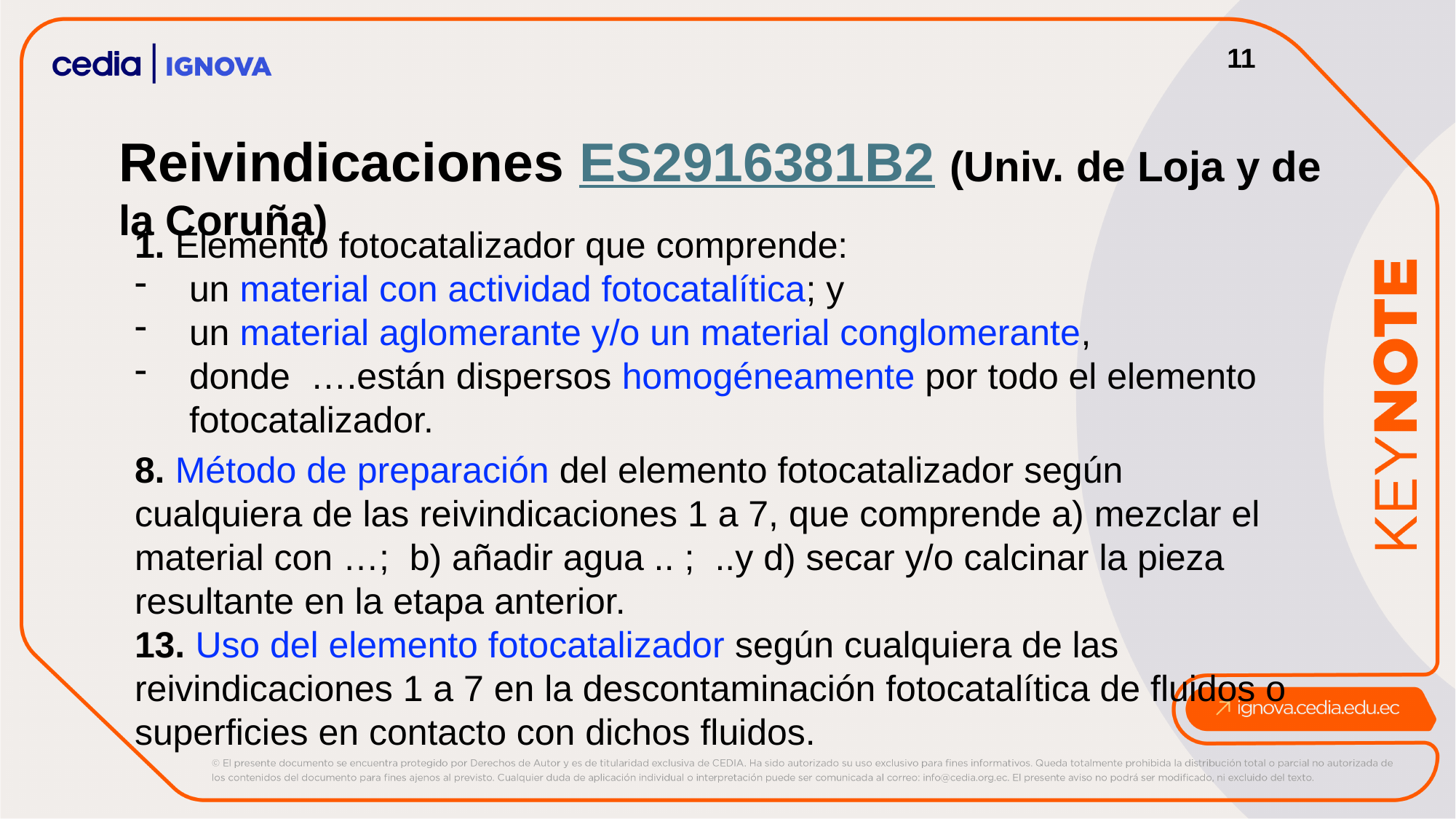

11
Reivindicaciones ES2916381B2 (Univ. de Loja y de la Coruña)
1. Elemento fotocatalizador que comprende:
un material con actividad fotocatalítica; y
un material aglomerante y/o un material conglomerante,
donde  ….están dispersos homogéneamente por todo el elemento fotocatalizador.
8. Método de preparación del elemento fotocatalizador según cualquiera de las reivindicaciones 1 a 7, que comprende a) mezclar el material con …;  b) añadir agua .. ;  ..y d) secar y/o calcinar la pieza resultante en la etapa anterior.
13. Uso del elemento fotocatalizador según cualquiera de las reivindicaciones 1 a 7 en la descontaminación fotocatalítica de fluidos o superficies en contacto con dichos fluidos.